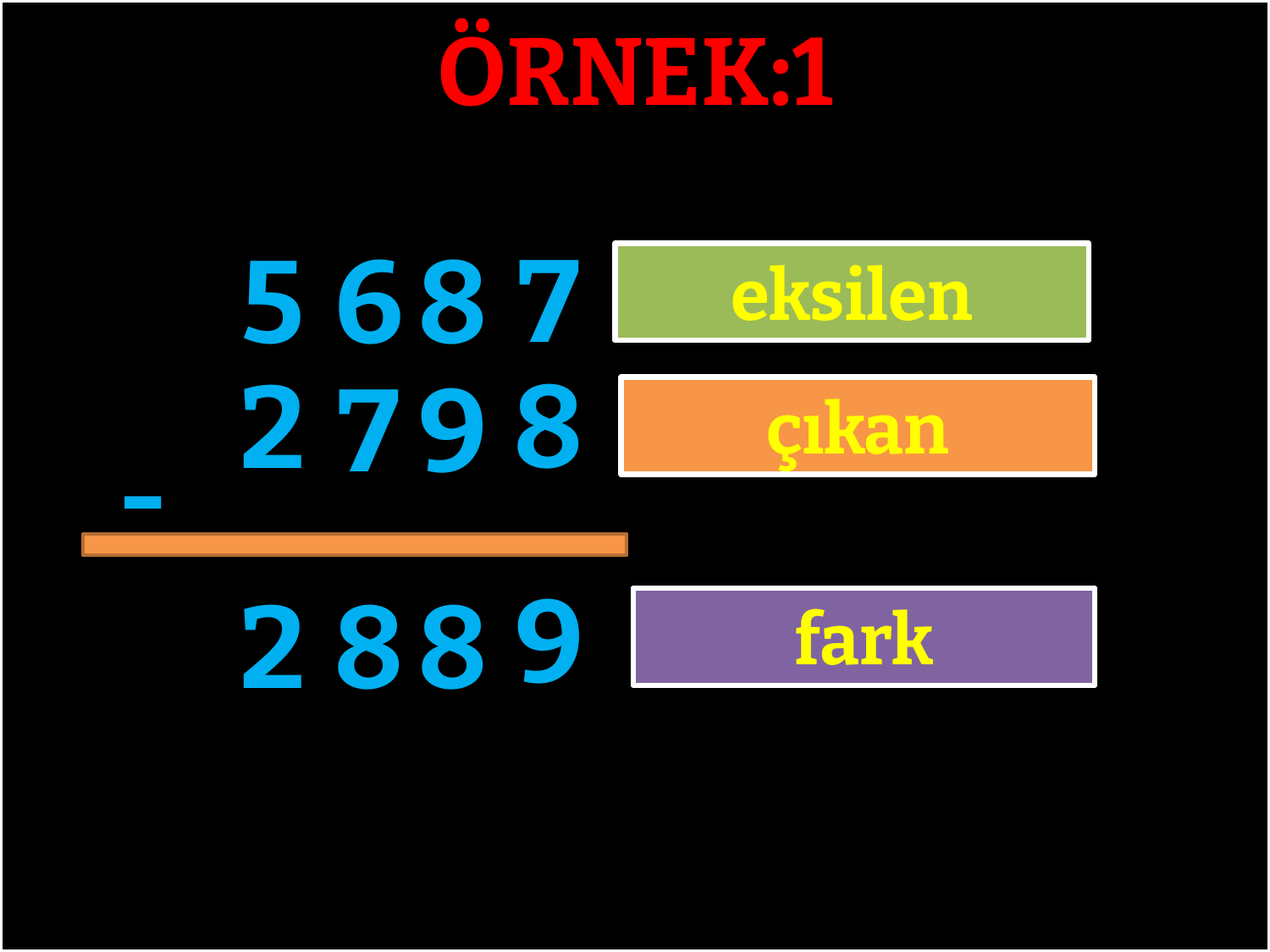

ÖRNEK:1
7
5
6
8
eksilen
#
8
2
7
9
çıkan
-

9
2
8
8
fark